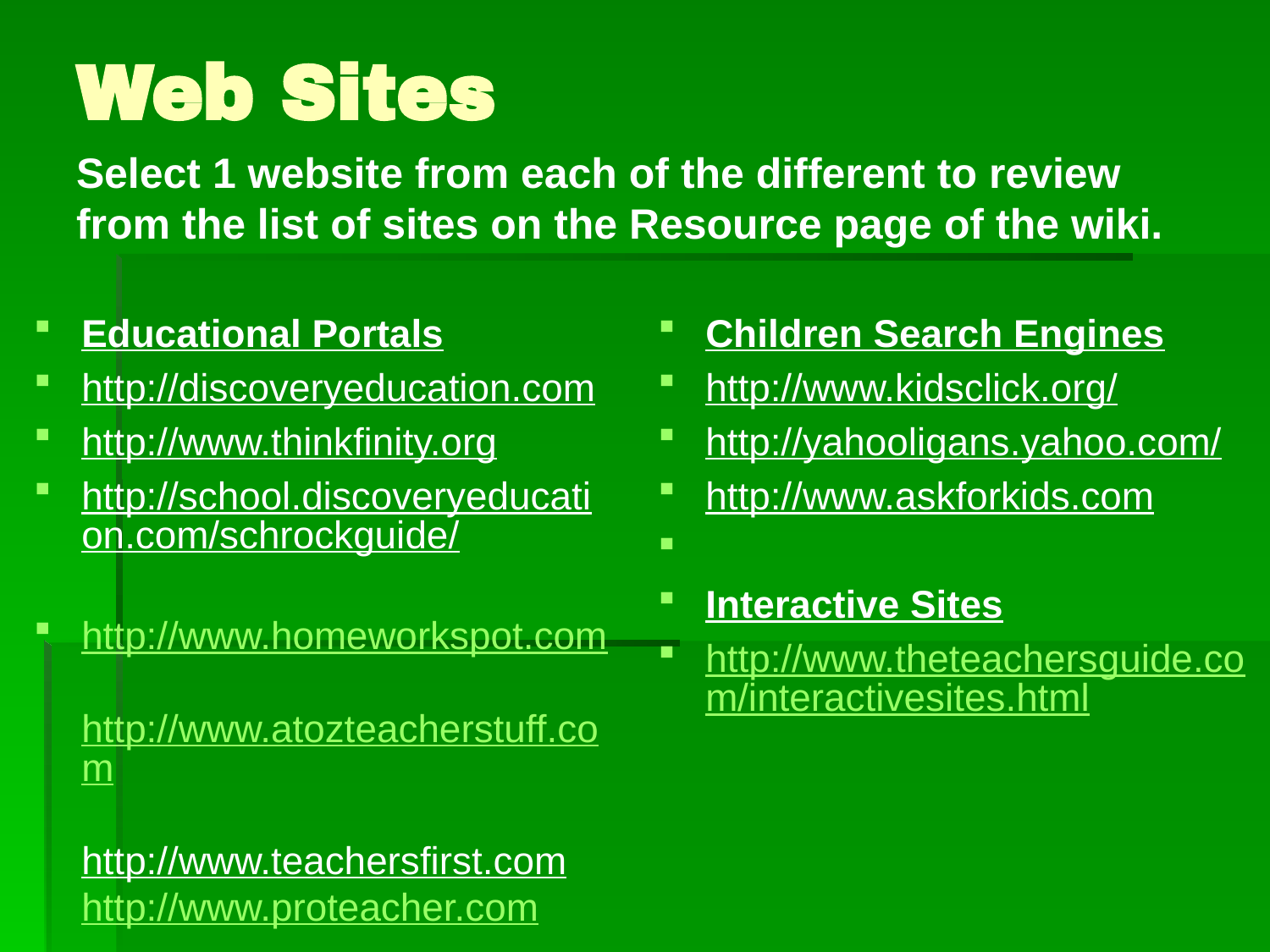

# Web Sites
Select 1 website from each of the different to review from the list of sites on the Resource page of the wiki.
Educational Portals
http://discoveryeducation.com
http://www.thinkfinity.org
http://school.discoveryeducation.com/schrockguide/
http://www.homeworkspot.com
http://www.atozteacherstuff.com
http://www.teachersfirst.com
http://www.proteacher.com

Children Search Engines
http://www.kidsclick.org/
http://yahooligans.yahoo.com/
http://www.askforkids.com

Interactive Sites
http://www.theteachersguide.com/interactivesites.html